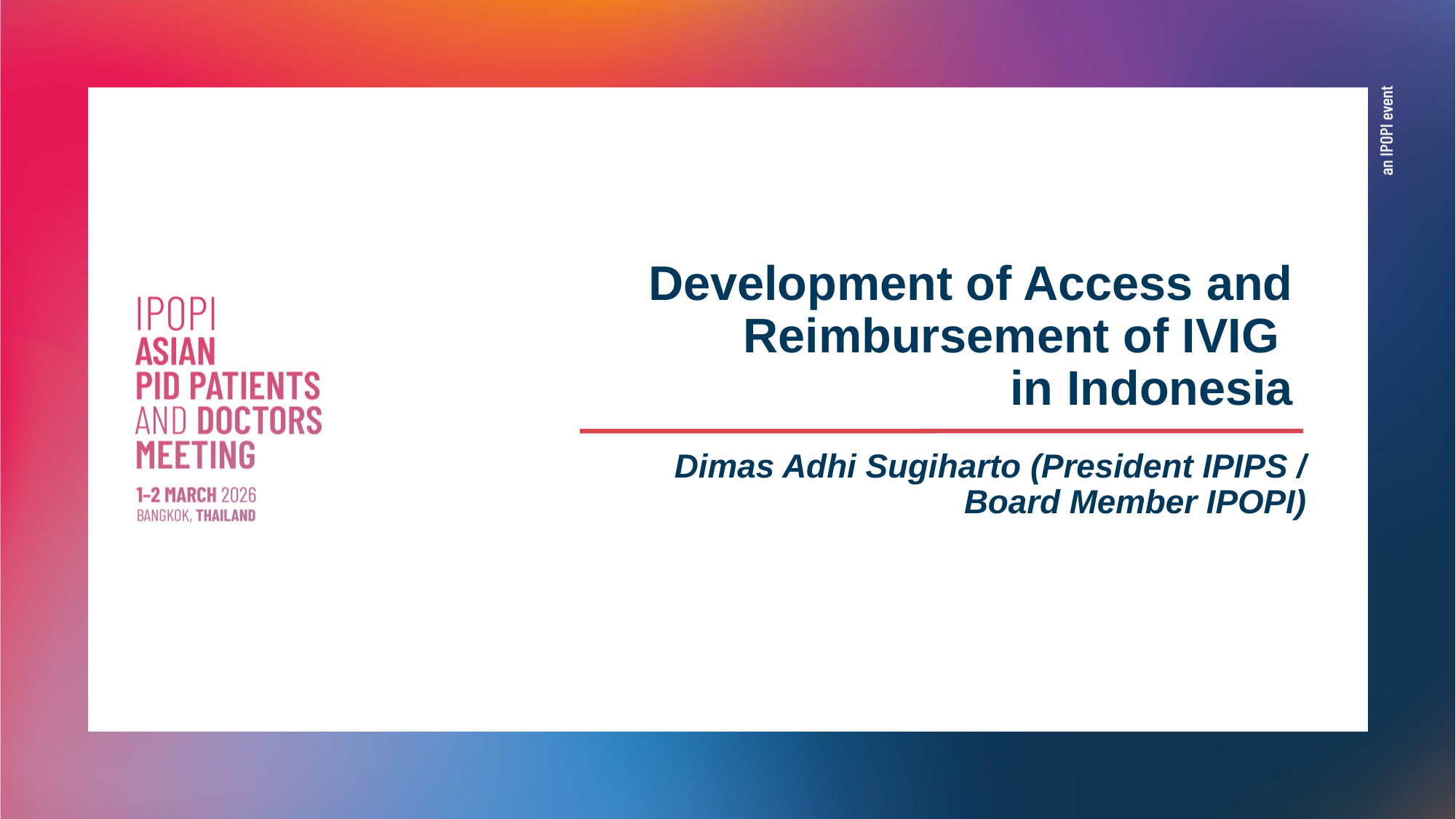

# Development of Access and Reimbursement of IVIG in Indonesia
Dimas Adhi Sugiharto (President IPIPS / Board Member IPOPI)